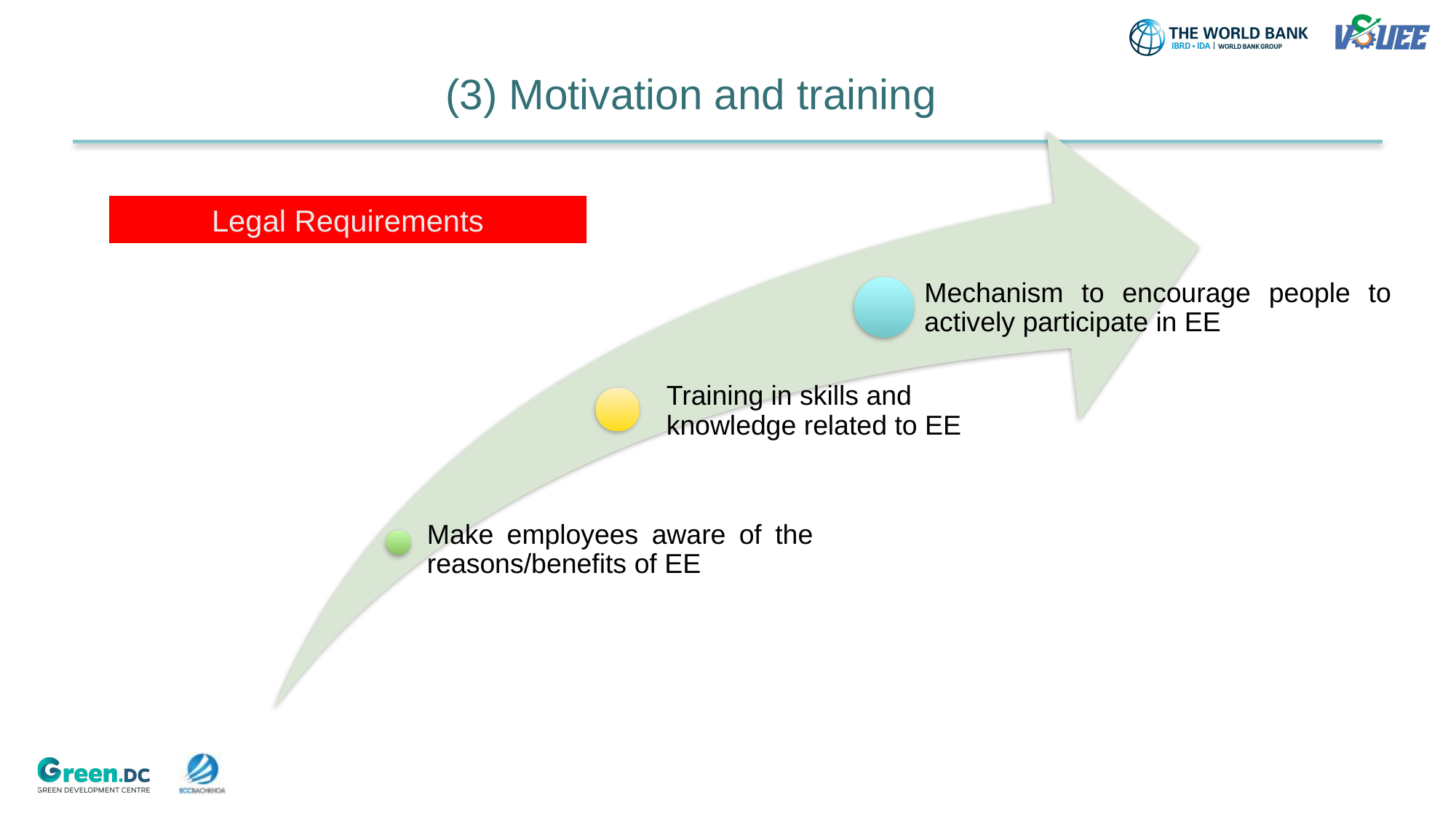

# (3) Motivation and training
Make employees aware of the reasons/benefits of EE
Training in skills and knowledge related to EE
Mechanism to encourage people to actively participate in EE
Legal Requirements